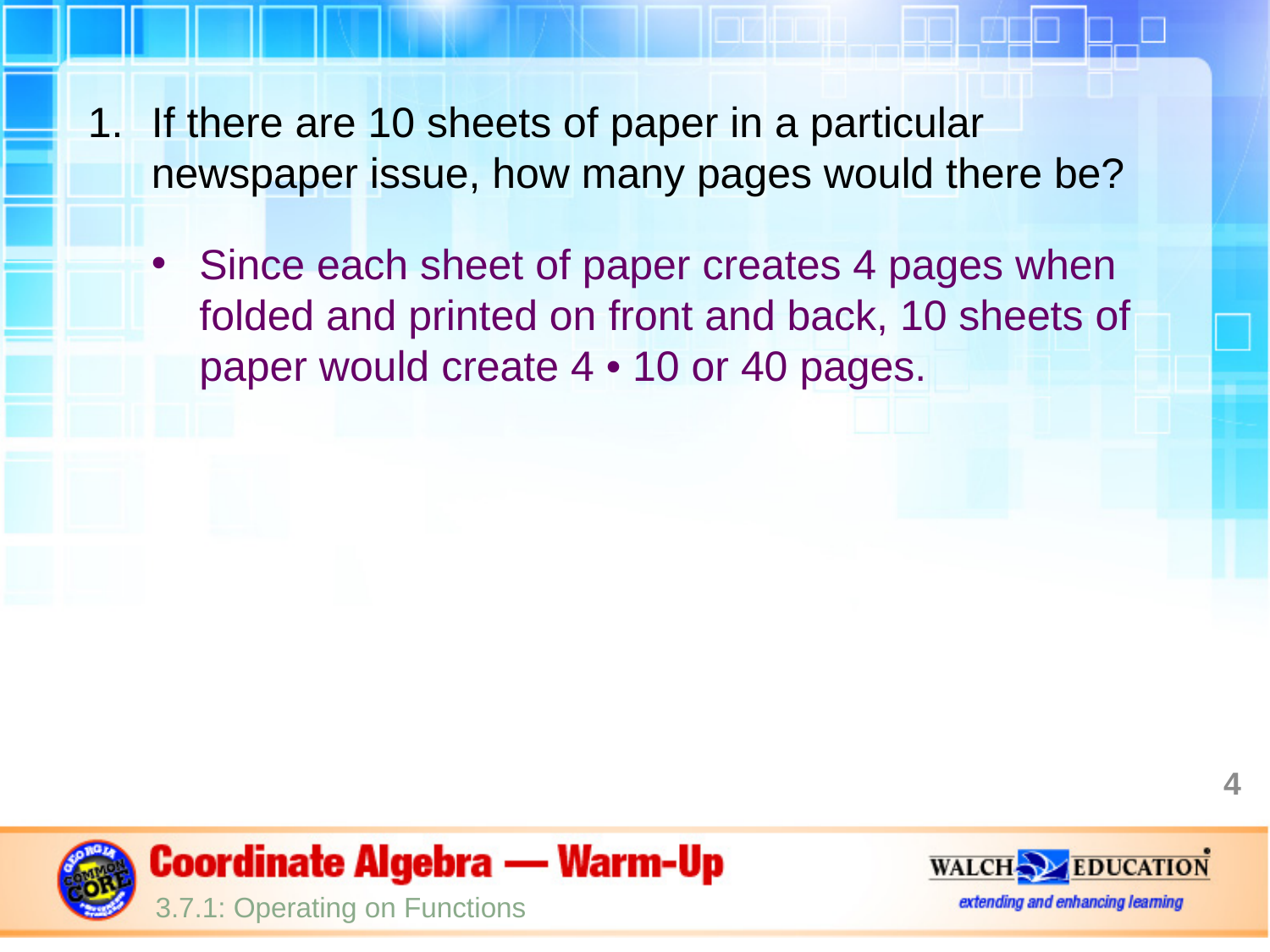

If there are 10 sheets of paper in a particular newspaper issue, how many pages would there be?
Since each sheet of paper creates 4 pages when folded and printed on front and back, 10 sheets of paper would create 4 • 10 or 40 pages.

4

3.7.1: Operating on Functions